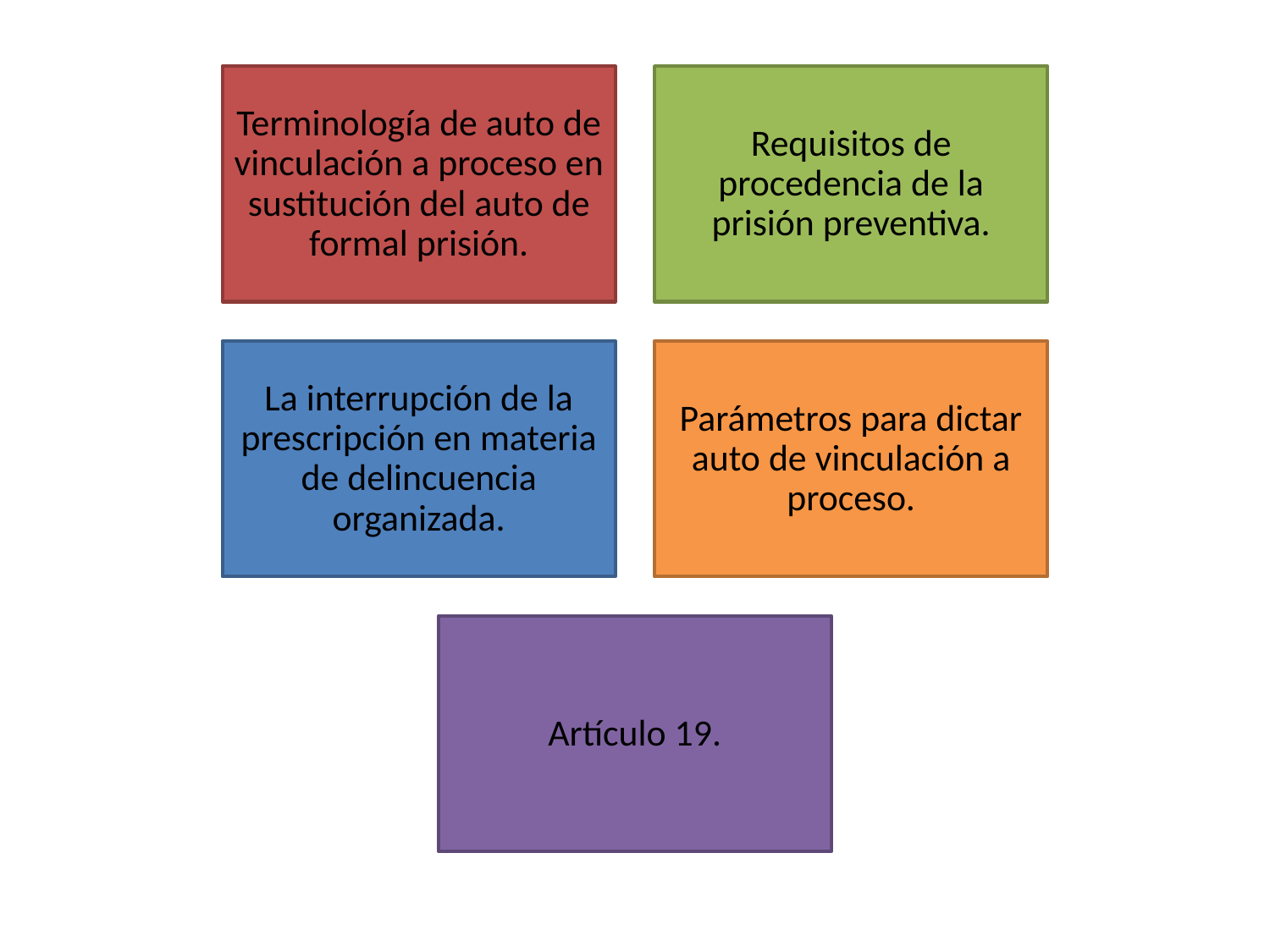

Terminología de auto de vinculación a proceso en sustitución del auto de formal prisión.
Requisitos de procedencia de la prisión preventiva.
La interrupción de la prescripción en materia de delincuencia organizada.
Parámetros para dictar auto de vinculación a proceso.
Artículo 19.